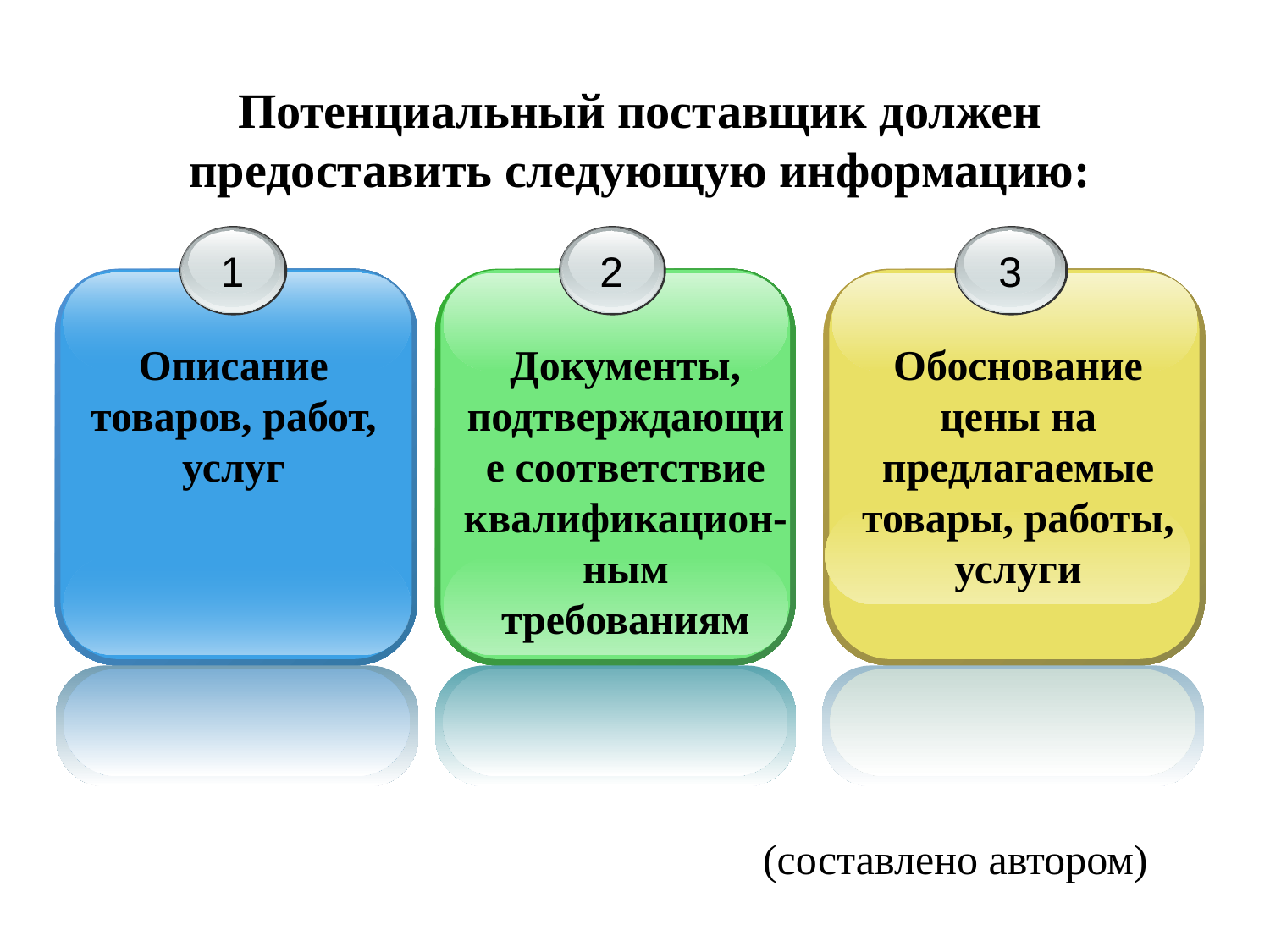

Потенциальный поставщик должен предоставить следующую информацию:

1

Описание товаров, работ, услуг

2

Документы, подтверждающие соответствие квалификацион-ным требованиям

3

Обоснование цены на предлагаемые товары, работы, услуги

# (составлено автором)